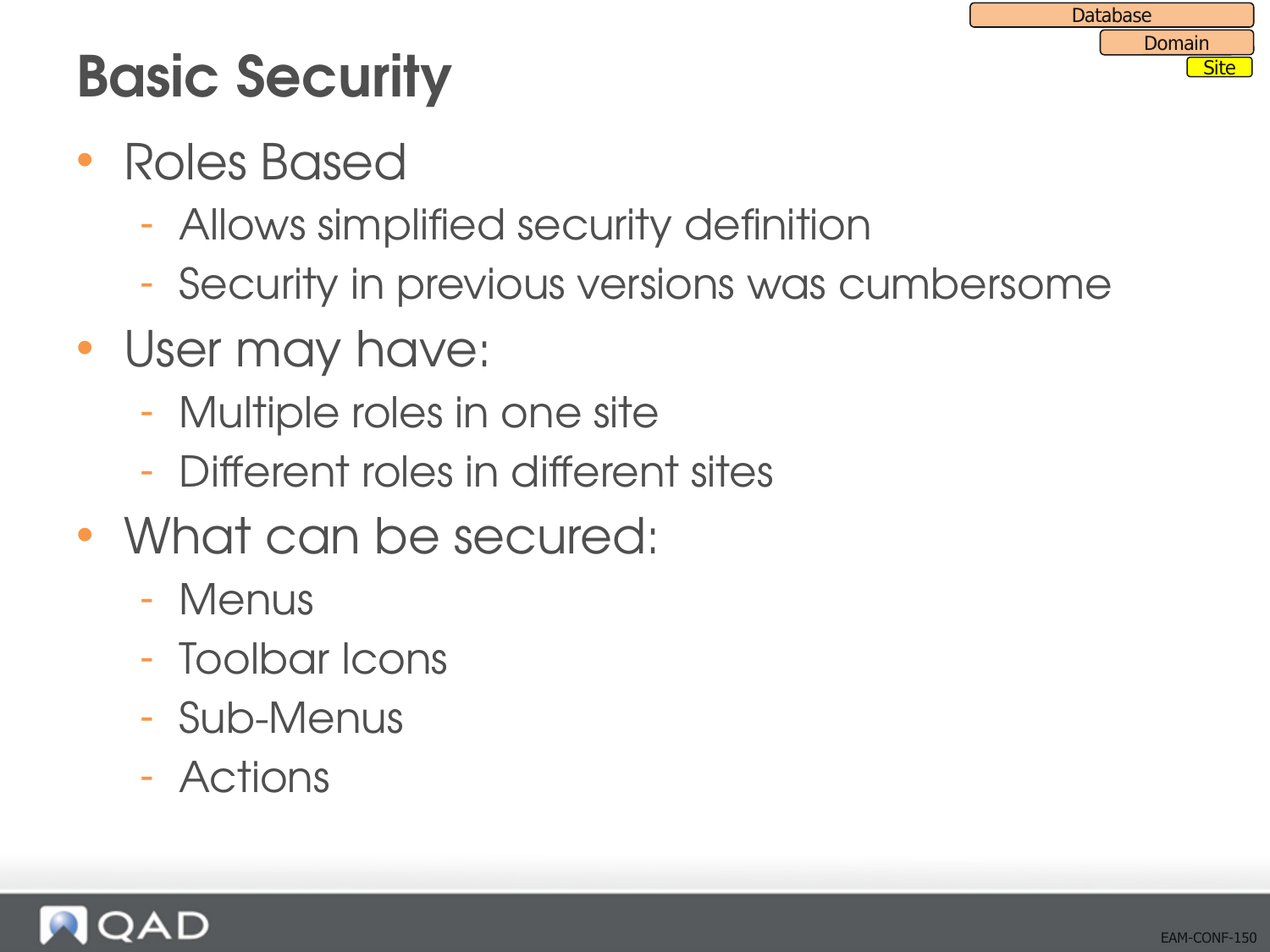

Database
Domain
Site
# Basic Security
Roles Based
Allows simplified security definition
Security in previous versions was cumbersome
User may have:
Multiple roles in one site
Different roles in different sites
What can be secured:
Menus
Toolbar Icons
Sub-Menus
Actions
EAM-CONF-150